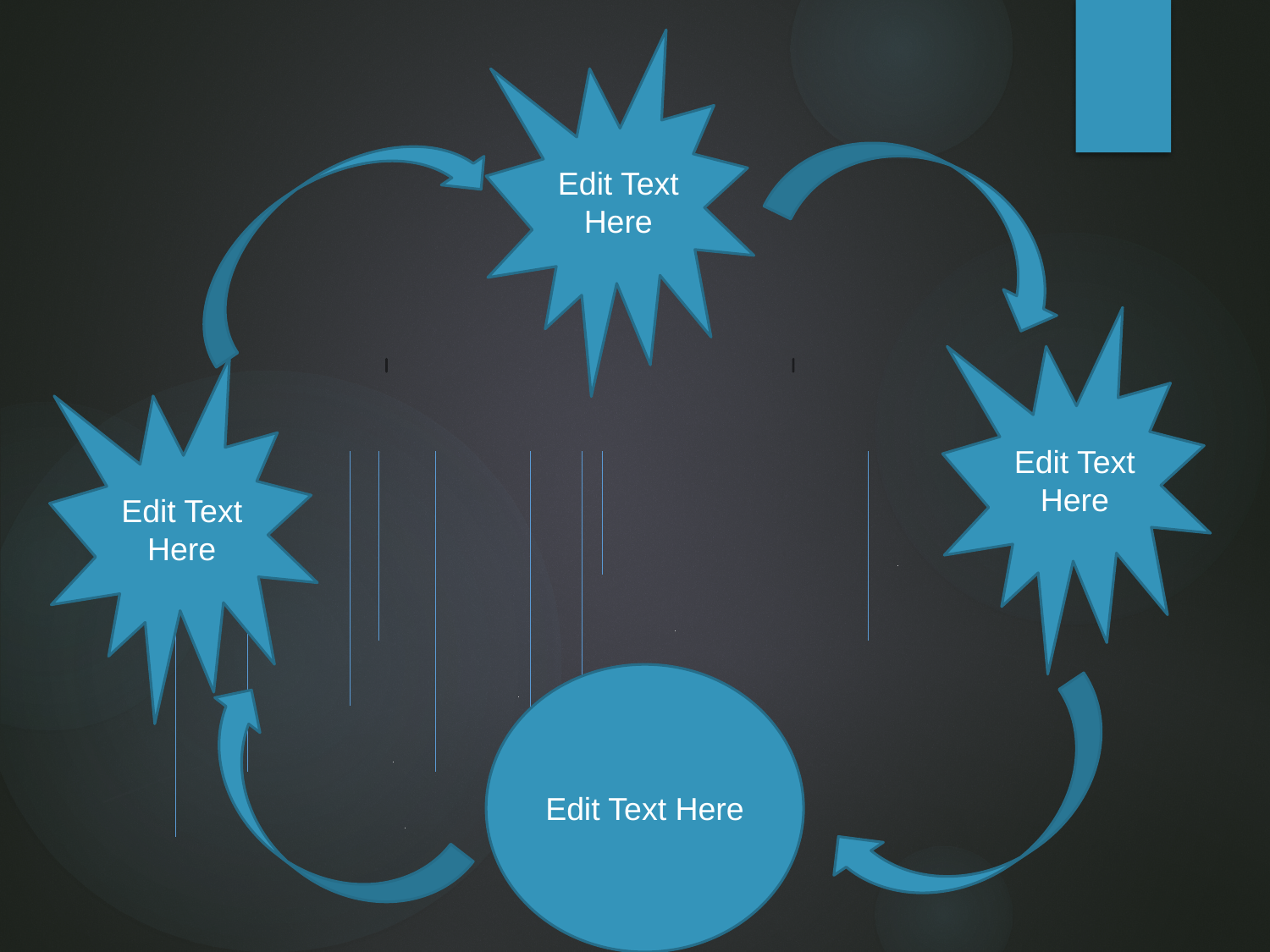

Edit Text Here

Edit Text Here
Oct 20
Jan 30
Jun 11
Mar 28
Sep 2
Edit Text Here
Edit Text Here